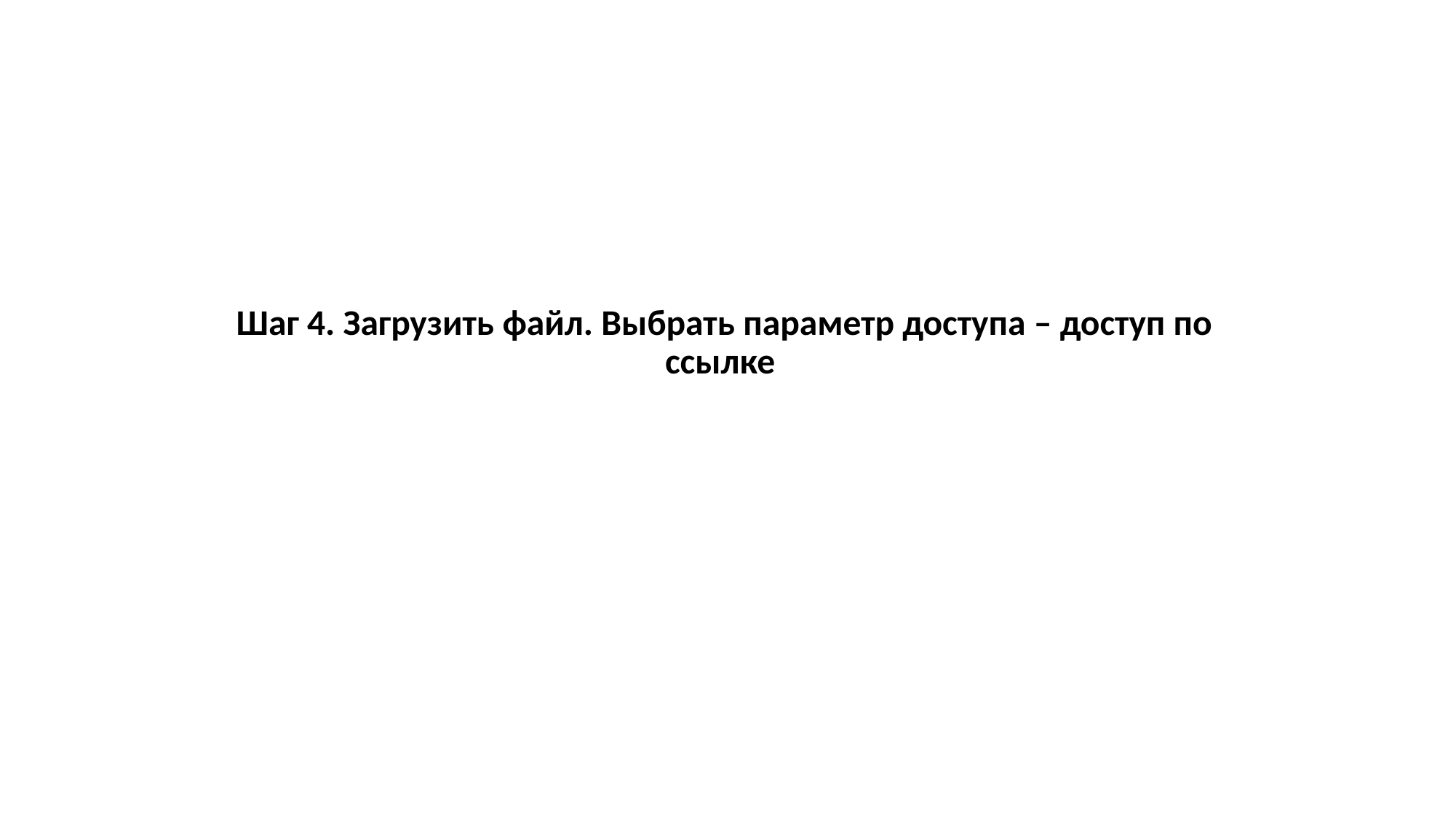

Шаг 4. Загрузить файл. Выбрать параметр доступа – доступ по ссылке